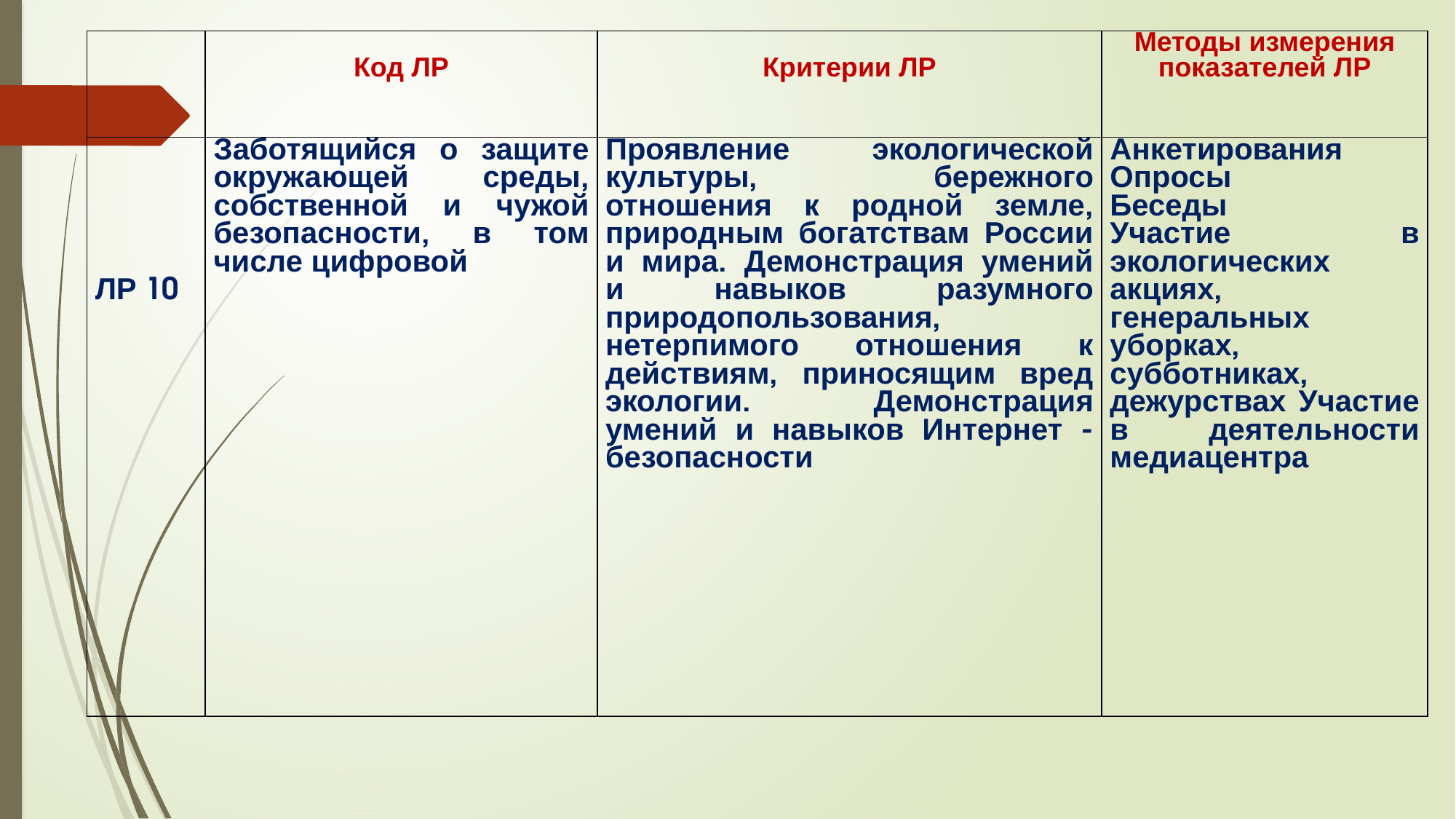

|  | Код ЛР | Критерии ЛР | Методы измерения показателей ЛР |
| --- | --- | --- | --- |
| ЛР 10 | Заботящийся о защите окружающей среды, собственной и чужой безопасности, в том числе цифровой | Проявление экологической культуры, бережного отношения к родной земле, природным богатствам России и мира. Демонстрация умений и навыков разумного природопользования, нетерпимого отношения к действиям, приносящим вред экологии. Демонстрация умений и навыков Интернет - безопасности | Анкетирования Опросы Беседы Участие в экологических акциях, генеральных уборках, субботниках, дежурствах Участие в деятельности медиацентра |